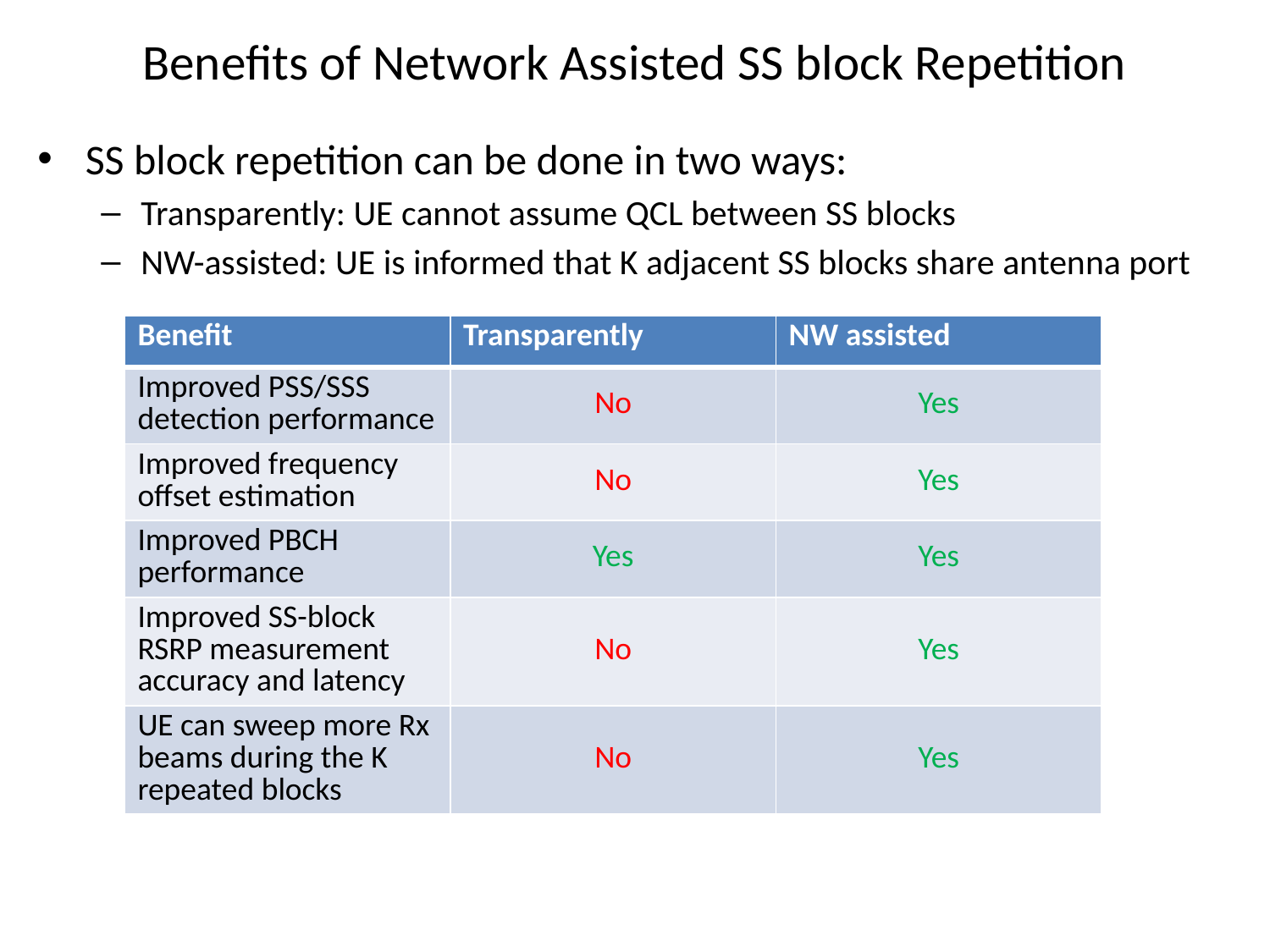

# Benefits of Network Assisted SS block Repetition
SS block repetition can be done in two ways:
Transparently: UE cannot assume QCL between SS blocks
NW-assisted: UE is informed that K adjacent SS blocks share antenna port

| Benefit | Transparently | NW assisted |
| --- | --- | --- |
| Improved PSS/SSS detection performance | No | Yes |
| Improved frequency offset estimation | No | Yes |
| Improved PBCH performance | Yes | Yes |
| Improved SS-block RSRP measurement accuracy and latency | No | Yes |
| UE can sweep more Rx beams during the K repeated blocks | No | Yes |